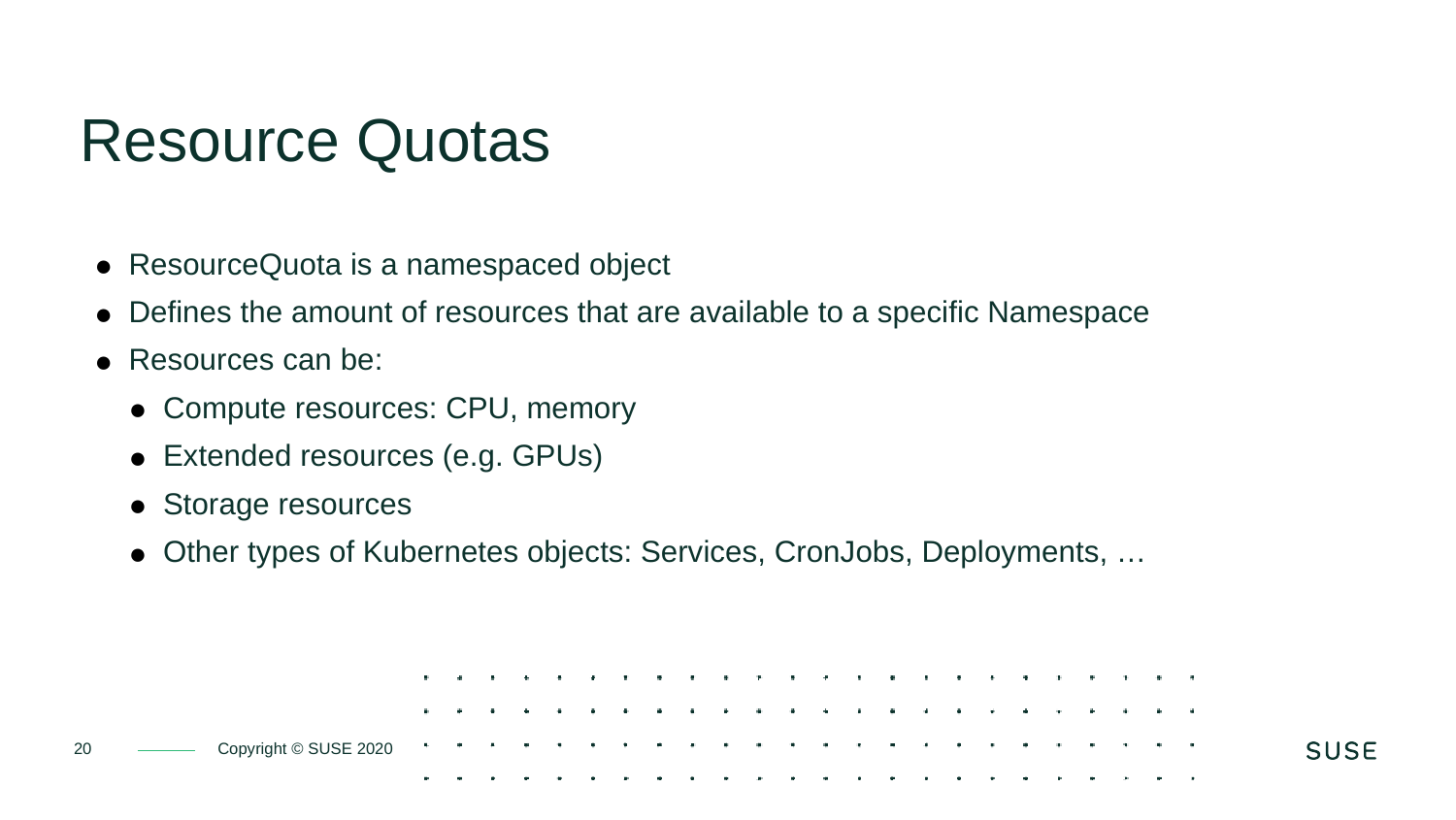

Resource Quotas
ResourceQuota is a namespaced object
Defines the amount of resources that are available to a specific Namespace
Resources can be:
Compute resources: CPU, memory
Extended resources (e.g. GPUs)
Storage resources
Other types of Kubernetes objects: Services, CronJobs, Deployments, …